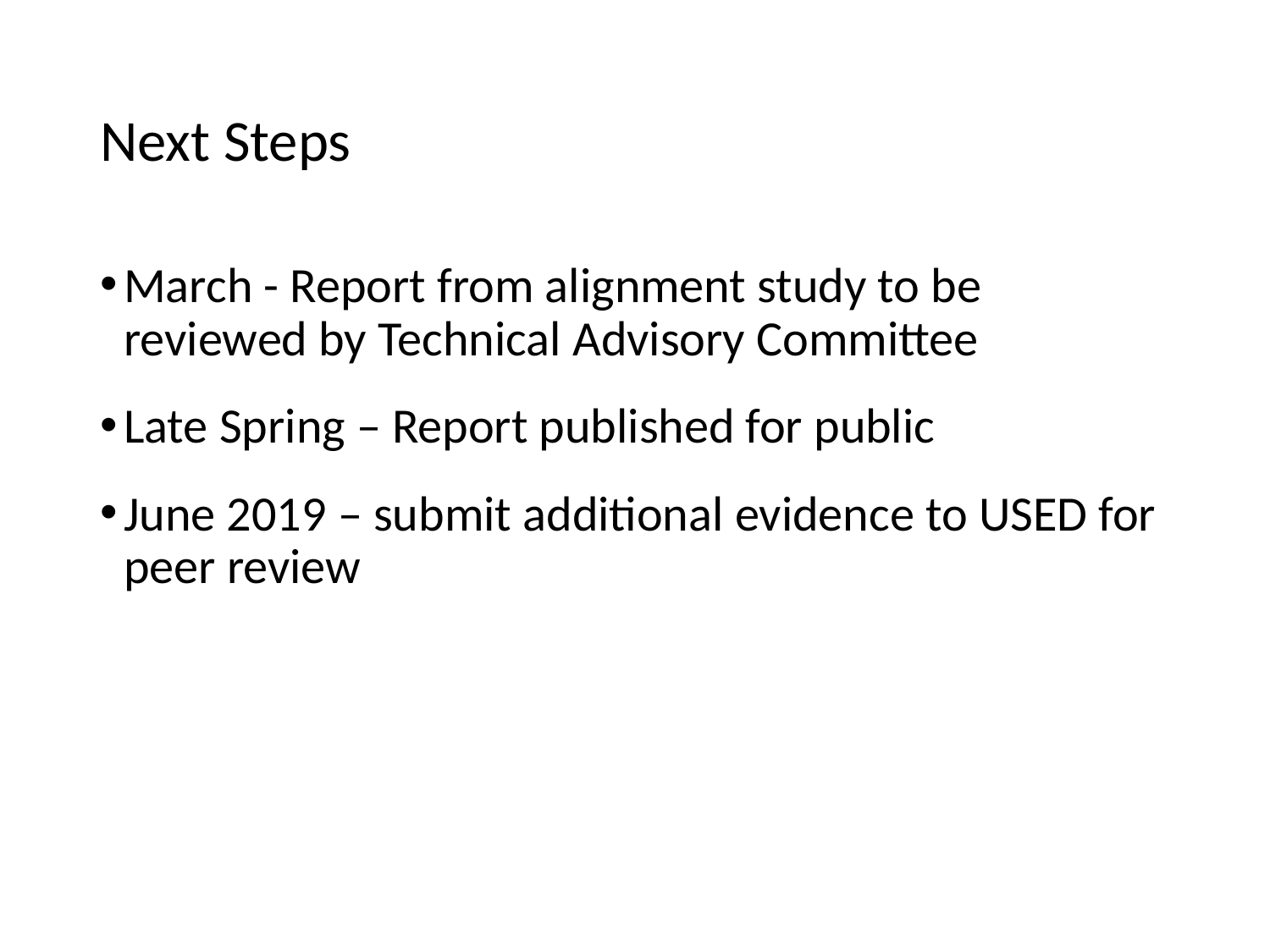

# Next Steps
March - Report from alignment study to be reviewed by Technical Advisory Committee
Late Spring – Report published for public
June 2019 – submit additional evidence to USED for peer review